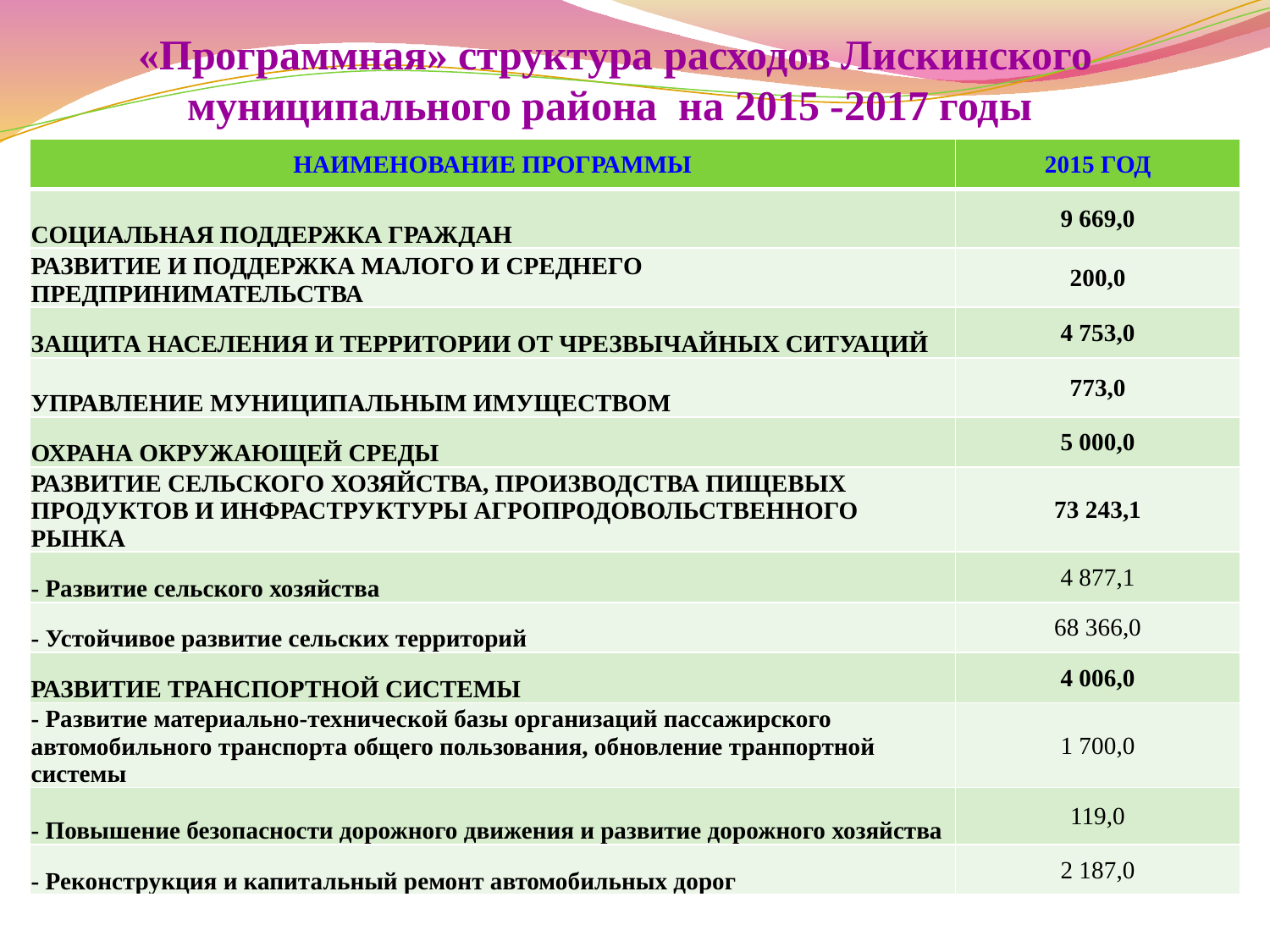

# «Программная» структура расходов Лискинского муниципального района  на 2015 -2017 годы
| НАИМЕНОВАНИЕ ПРОГРАММЫ | 2015 ГОД |
| --- | --- |
| СОЦИАЛЬНАЯ ПОДДЕРЖКА ГРАЖДАН | 9 669,0 |
| РАЗВИТИЕ И ПОДДЕРЖКА МАЛОГО И СРЕДНЕГО ПРЕДПРИНИМАТЕЛЬСТВА | 200,0 |
| ЗАЩИТА НАСЕЛЕНИЯ И ТЕРРИТОРИИ ОТ ЧРЕЗВЫЧАЙНЫХ СИТУАЦИЙ | 4 753,0 |
| УПРАВЛЕНИЕ МУНИЦИПАЛЬНЫМ ИМУЩЕСТВОМ | 773,0 |
| ОХРАНА ОКРУЖАЮЩЕЙ СРЕДЫ | 5 000,0 |
| РАЗВИТИЕ СЕЛЬСКОГО ХОЗЯЙСТВА, ПРОИЗВОДСТВА ПИЩЕВЫХ ПРОДУКТОВ И ИНФРАСТРУКТУРЫ АГРОПРОДОВОЛЬСТВЕННОГО РЫНКА | 73 243,1 |
| - Развитие сельского хозяйства | 4 877,1 |
| - Устойчивое развитие сельских территорий | 68 366,0 |
| РАЗВИТИЕ ТРАНСПОРТНОЙ СИСТЕМЫ | 4 006,0 |
| - Развитие материально-технической базы организаций пассажирского автомобильного транспорта общего пользования, обновление транпортной системы | 1 700,0 |
| - Повышение безопасности дорожного движения и развитие дорожного хозяйства | 119,0 |
| - Реконструкция и капитальный ремонт автомобильных дорог | 2 187,0 |